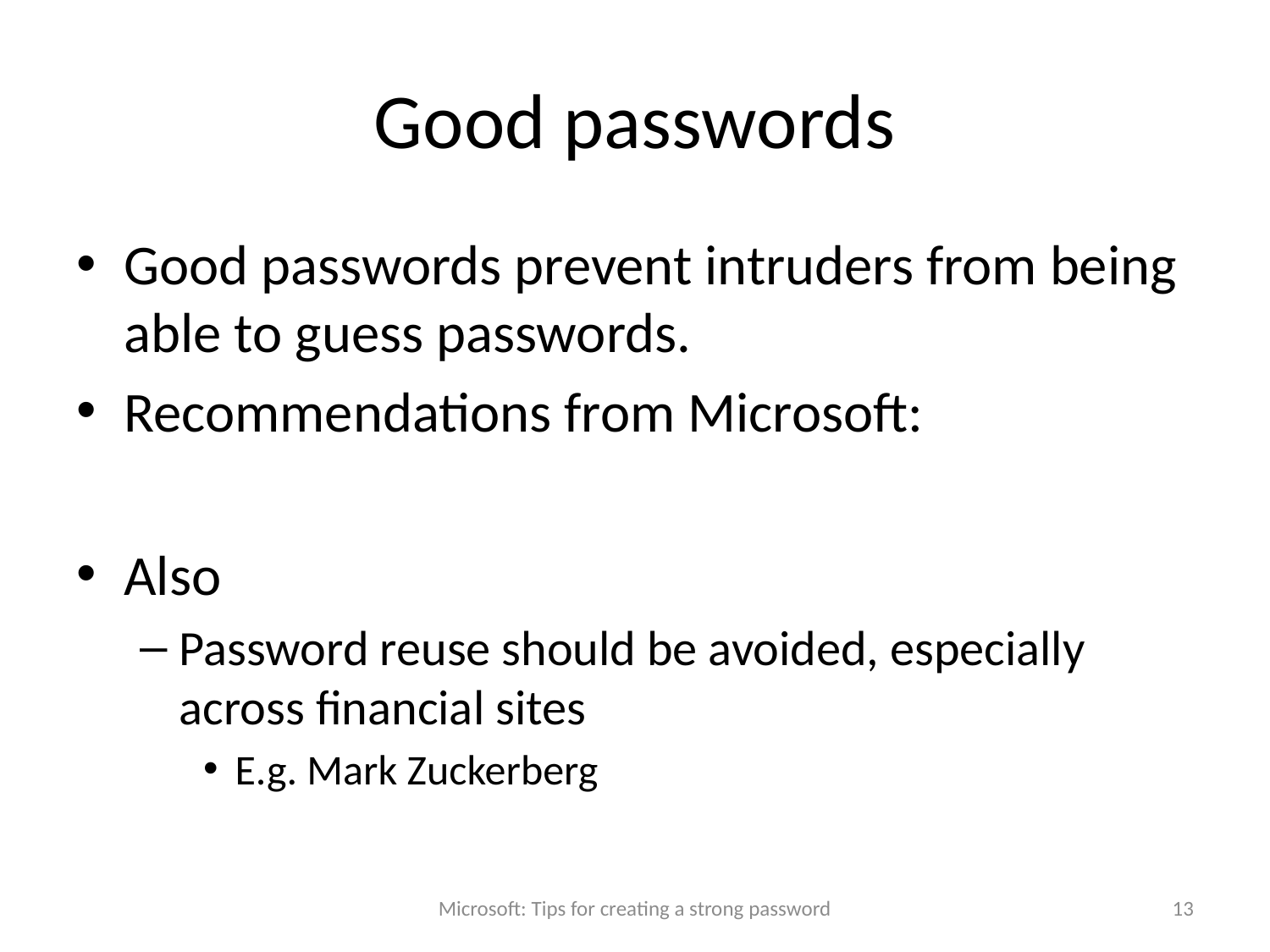

# Good passwords
Good passwords prevent intruders from being able to guess passwords.
Recommendations from Microsoft:

Also
Password reuse should be avoided, especially across financial sites
E.g. Mark Zuckerberg
Microsoft: Tips for creating a strong password
13